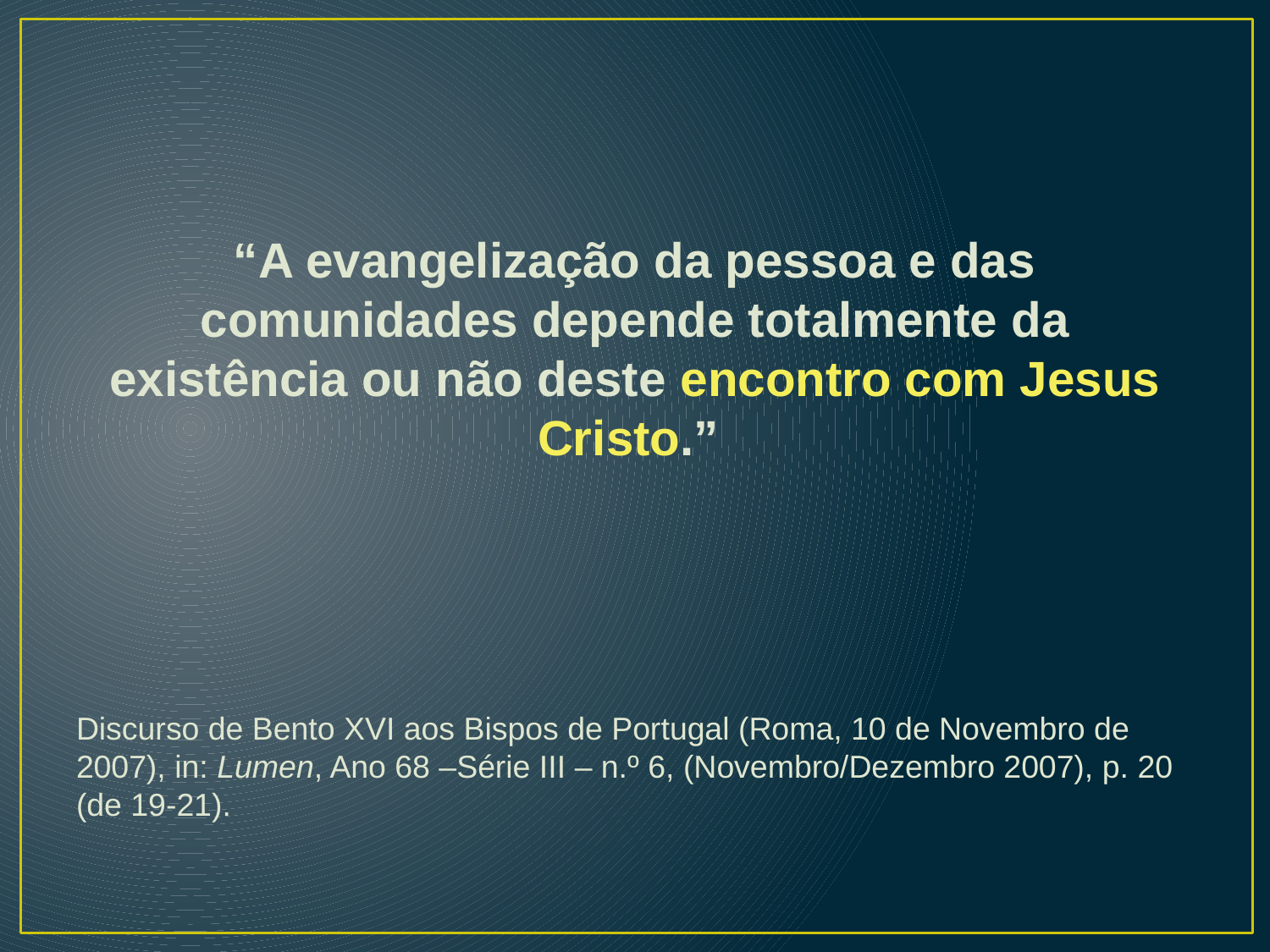

“A evangelização da pessoa e das comunidades depende totalmente da existência ou não deste encontro com Jesus Cristo.”

Discurso de Bento XVI aos Bispos de Portugal (Roma, 10 de Novembro de 2007), in: Lumen, Ano 68 –Série III – n.º 6, (Novembro/Dezembro 2007), p. 20 (de 19-21).